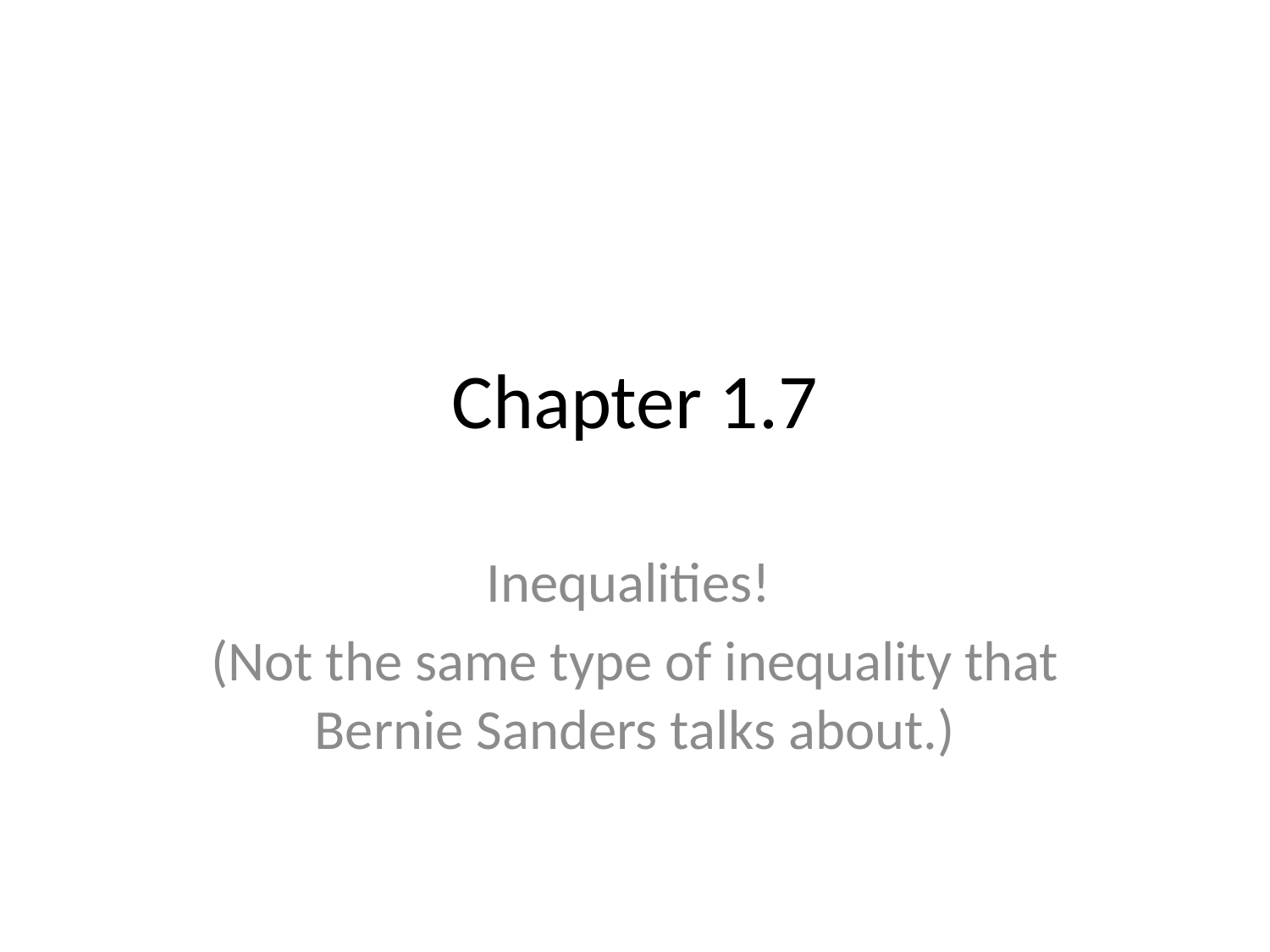

# Chapter 1.7
Inequalities!
(Not the same type of inequality that Bernie Sanders talks about.)